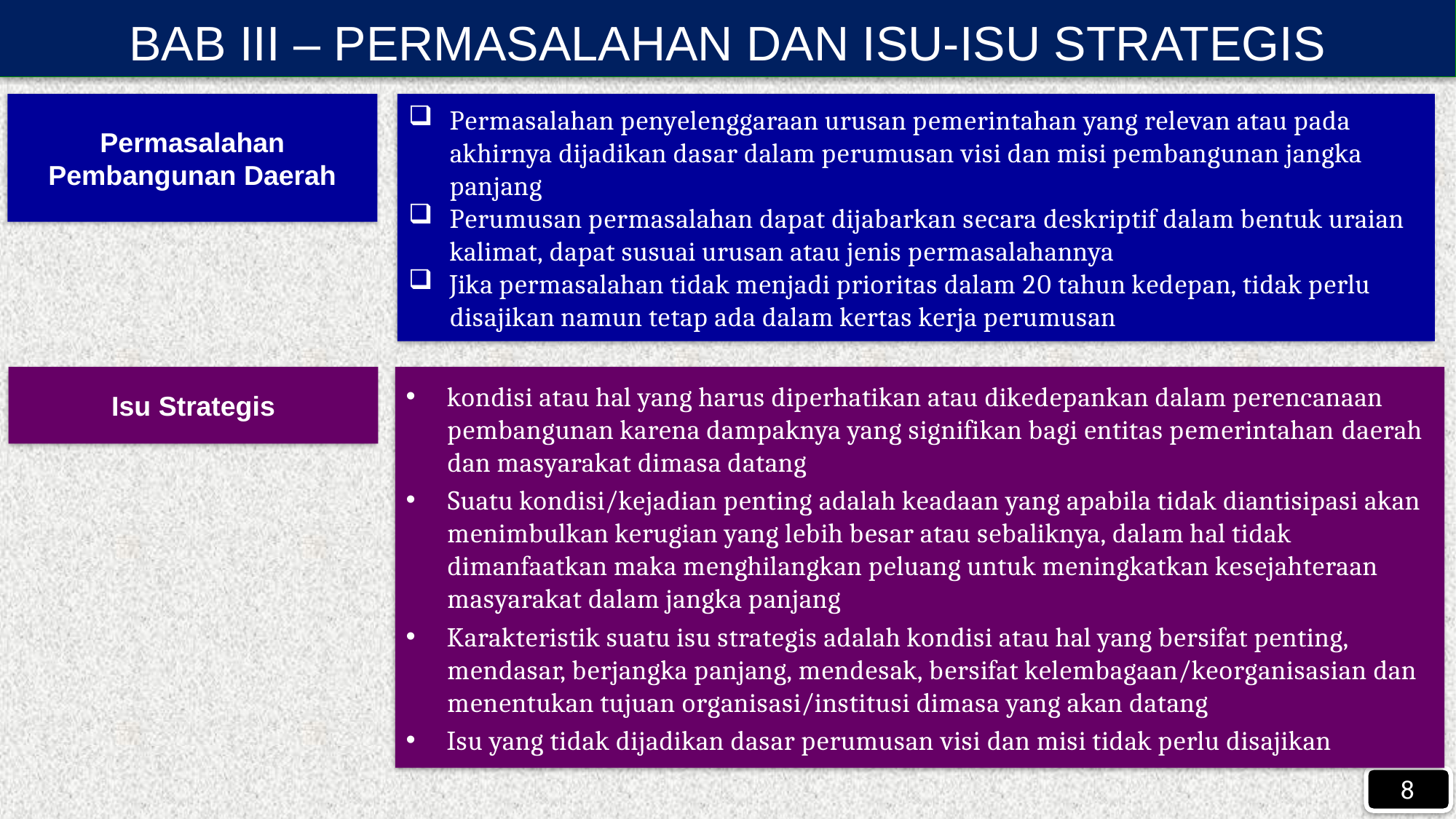

BAB III – PERMASALAHAN DAN ISU-ISU STRATEGIS
Permasalahan Pembangunan Daerah
Permasalahan penyelenggaraan urusan pemerintahan yang relevan atau pada akhirnya dijadikan dasar dalam perumusan visi dan misi pembangunan jangka panjang
Perumusan permasalahan dapat dijabarkan secara deskriptif dalam bentuk uraian kalimat, dapat susuai urusan atau jenis permasalahannya
Jika permasalahan tidak menjadi prioritas dalam 20 tahun kedepan, tidak perlu disajikan namun tetap ada dalam kertas kerja perumusan
Isu Strategis
kondisi atau hal yang harus diperhatikan atau dikedepankan dalam perencanaan pembangunan karena dampaknya yang signifikan bagi entitas pemerintahan daerah dan masyarakat dimasa datang
Suatu kondisi/kejadian penting adalah keadaan yang apabila tidak diantisipasi akan menimbulkan kerugian yang lebih besar atau sebaliknya, dalam hal tidak dimanfaatkan maka menghilangkan peluang untuk meningkatkan kesejahteraan masyarakat dalam jangka panjang
Karakteristik suatu isu strategis adalah kondisi atau hal yang bersifat penting, mendasar, berjangka panjang, mendesak, bersifat kelembagaan/keorganisasian dan menentukan tujuan organisasi/institusi dimasa yang akan datang
Isu yang tidak dijadikan dasar perumusan visi dan misi tidak perlu disajikan
8